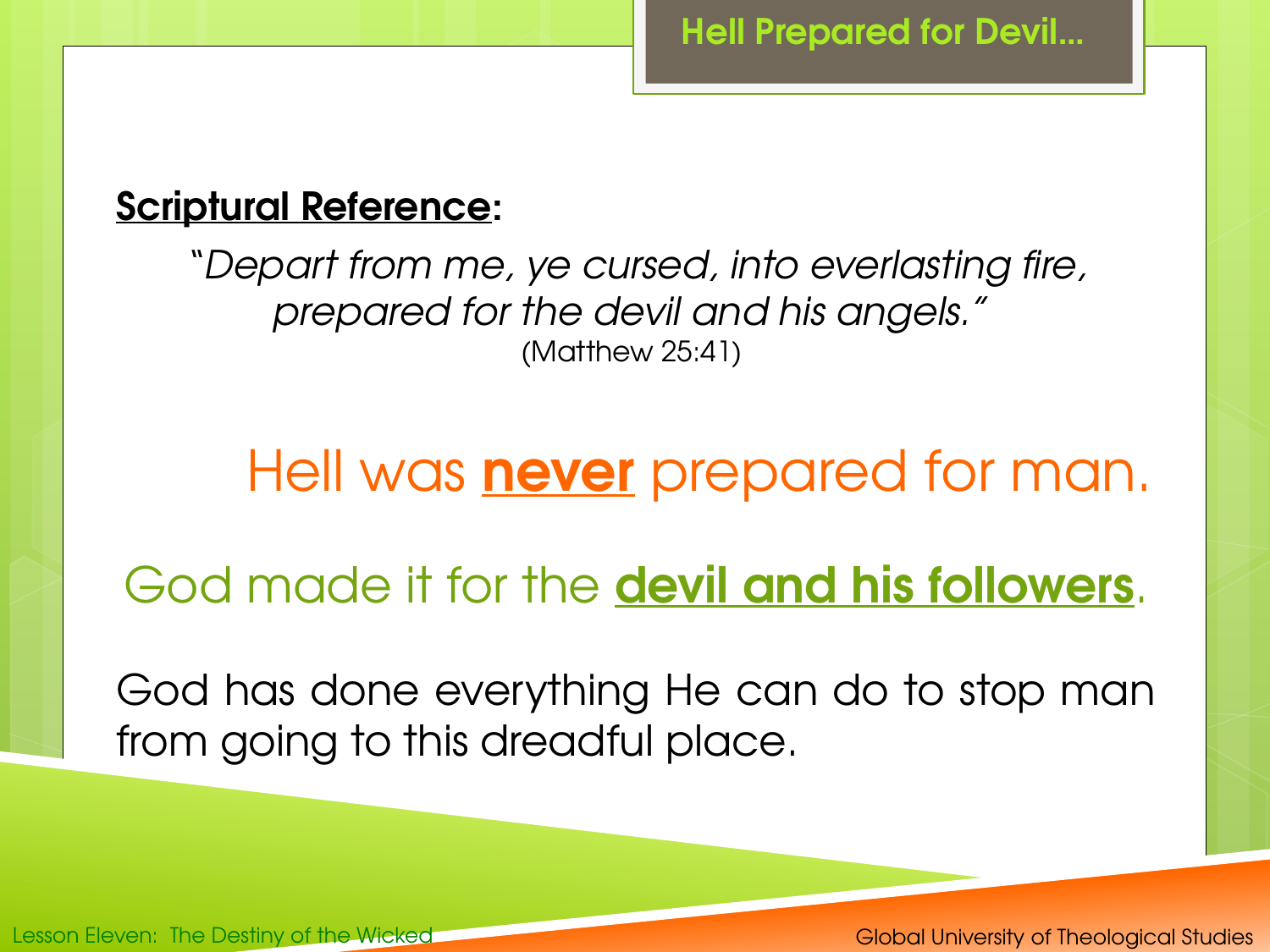

Hell Prepared for Devil…

Scriptural Reference:

“Depart from me, ye cursed, into everlasting fire, prepared for the devil and his angels.”
(Matthew 25:41)

	Hell was never prepared for man.

God made it for the devil and his followers.

God has done everything He can do to stop man from going to this dreadful place.
Lesson Eleven:  The Destiny of the Wicked
 Global University of Theological Studies